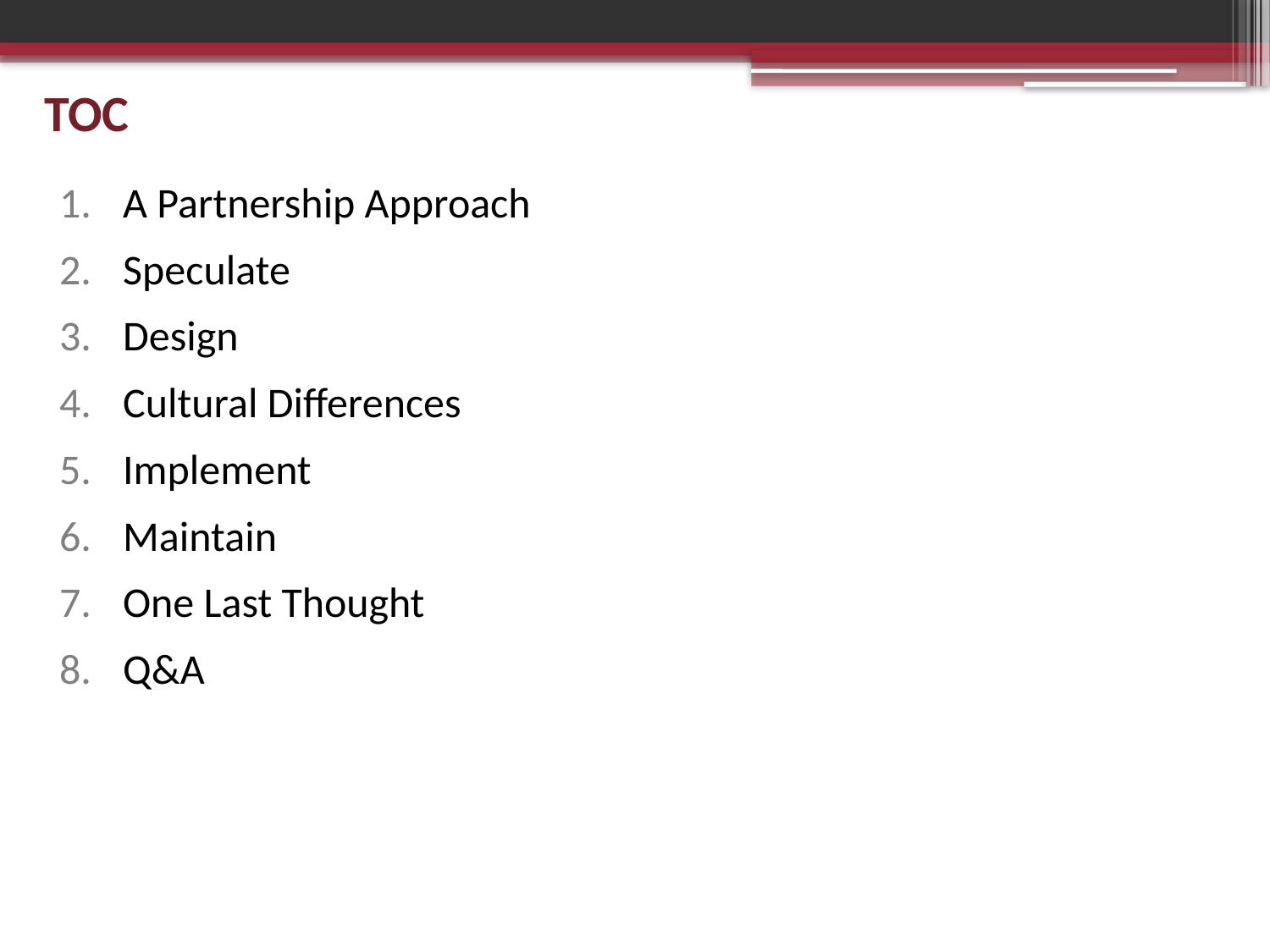

# TOC
A Partnership Approach
Speculate
Design
Cultural Differences
Implement
Maintain
One Last Thought
Q&A